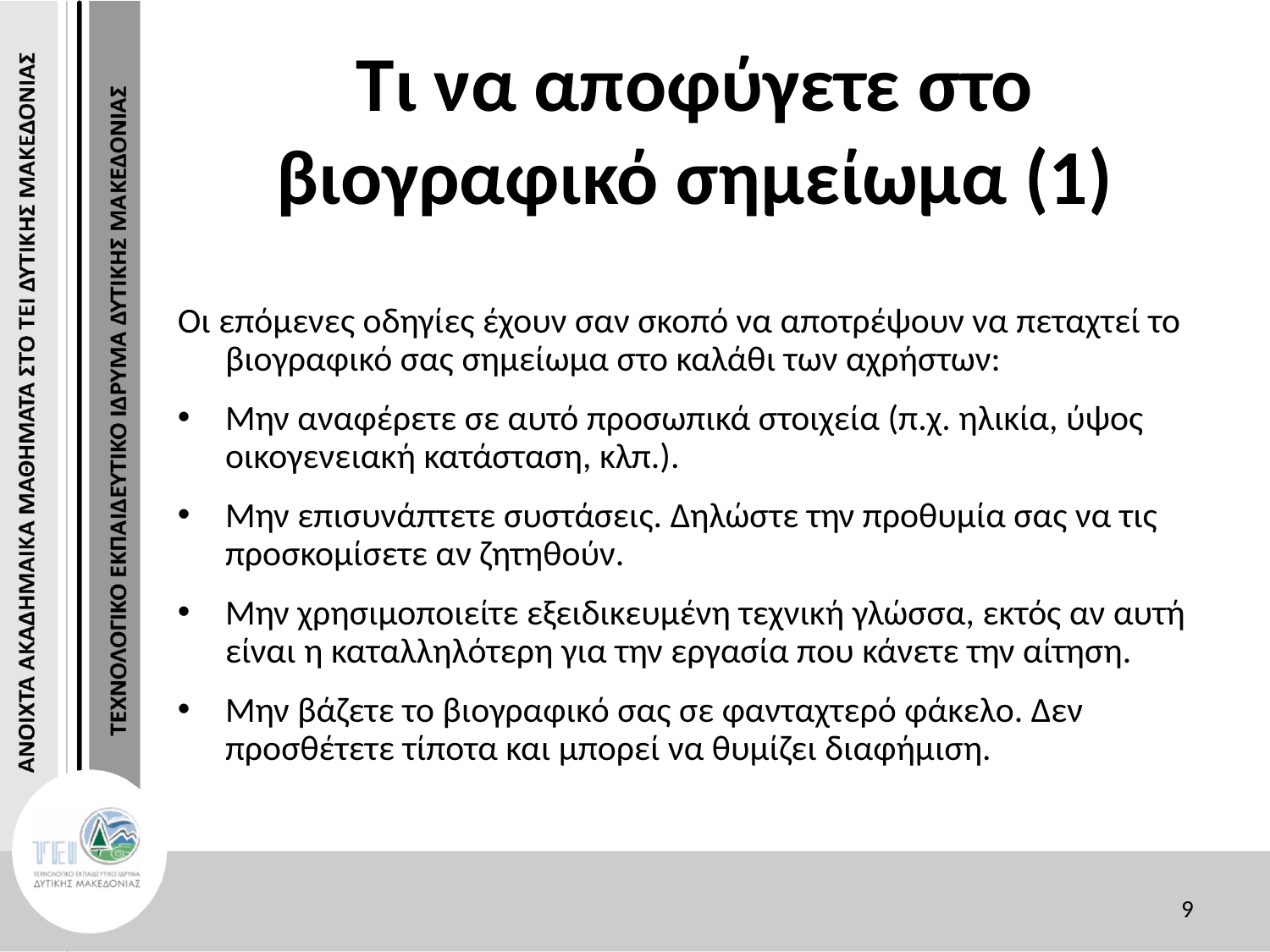

# Τι να αποφύγετε στο βιογραφικό σημείωμα (1)
Οι επόμενες οδηγίες έχουν σαν σκοπό να αποτρέψουν να πεταχτεί το βιογραφικό σας σημείωμα στο καλάθι των αχρήστων:
Μην αναφέρετε σε αυτό προσωπικά στοιχεία (π.χ. ηλικία, ύψος οικογενειακή κατάσταση, κλπ.).
Μην επισυνάπτετε συστάσεις. Δηλώστε την προθυμία σας να τις προσκομίσετε αν ζητηθούν.
Μην χρησιμοποιείτε εξειδικευμένη τεχνική γλώσσα, εκτός αν αυτή είναι η καταλληλότερη για την εργασία που κάνετε την αίτηση.
Μην βάζετε το βιογραφικό σας σε φανταχτερό φάκελο. Δεν προσθέτετε τίποτα και μπορεί να θυμίζει διαφήμιση.
9